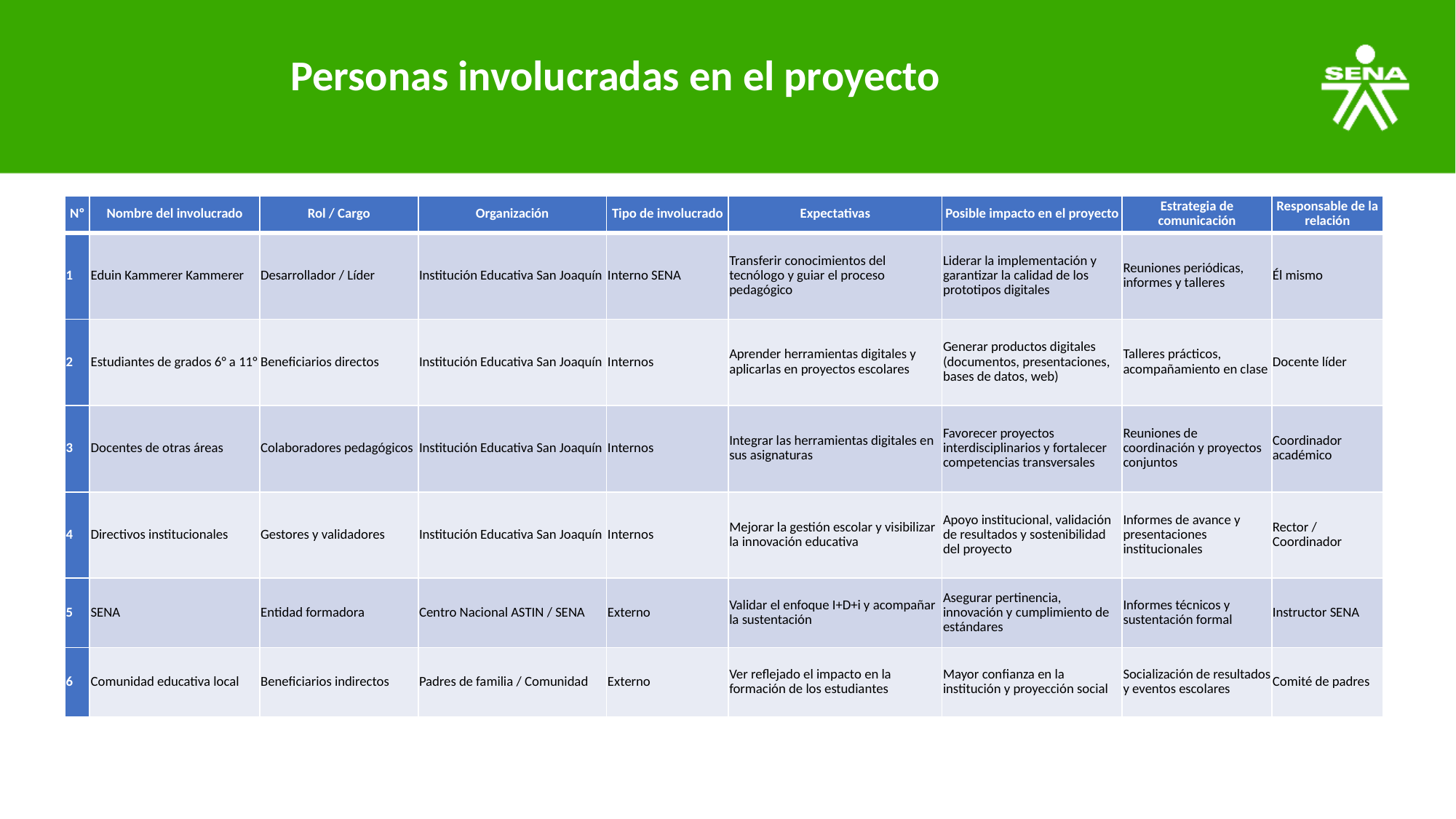

Personas involucradas en el proyecto
| Nº | Nombre del involucrado | Rol / Cargo | Organización | Tipo de involucrado | Expectativas | Posible impacto en el proyecto | Estrategia de comunicación | Responsable de la relación |
| --- | --- | --- | --- | --- | --- | --- | --- | --- |
| 1 | Eduin Kammerer Kammerer | Desarrollador / Líder | Institución Educativa San Joaquín | Interno SENA | Transferir conocimientos del tecnólogo y guiar el proceso pedagógico | Liderar la implementación y garantizar la calidad de los prototipos digitales | Reuniones periódicas, informes y talleres | Él mismo |
| 2 | Estudiantes de grados 6° a 11° | Beneficiarios directos | Institución Educativa San Joaquín | Internos | Aprender herramientas digitales y aplicarlas en proyectos escolares | Generar productos digitales (documentos, presentaciones, bases de datos, web) | Talleres prácticos, acompañamiento en clase | Docente líder |
| 3 | Docentes de otras áreas | Colaboradores pedagógicos | Institución Educativa San Joaquín | Internos | Integrar las herramientas digitales en sus asignaturas | Favorecer proyectos interdisciplinarios y fortalecer competencias transversales | Reuniones de coordinación y proyectos conjuntos | Coordinador académico |
| 4 | Directivos institucionales | Gestores y validadores | Institución Educativa San Joaquín | Internos | Mejorar la gestión escolar y visibilizar la innovación educativa | Apoyo institucional, validación de resultados y sostenibilidad del proyecto | Informes de avance y presentaciones institucionales | Rector / Coordinador |
| 5 | SENA | Entidad formadora | Centro Nacional ASTIN / SENA | Externo | Validar el enfoque I+D+i y acompañar la sustentación | Asegurar pertinencia, innovación y cumplimiento de estándares | Informes técnicos y sustentación formal | Instructor SENA |
| 6 | Comunidad educativa local | Beneficiarios indirectos | Padres de familia / Comunidad | Externo | Ver reflejado el impacto en la formación de los estudiantes | Mayor confianza en la institución y proyección social | Socialización de resultados y eventos escolares | Comité de padres |